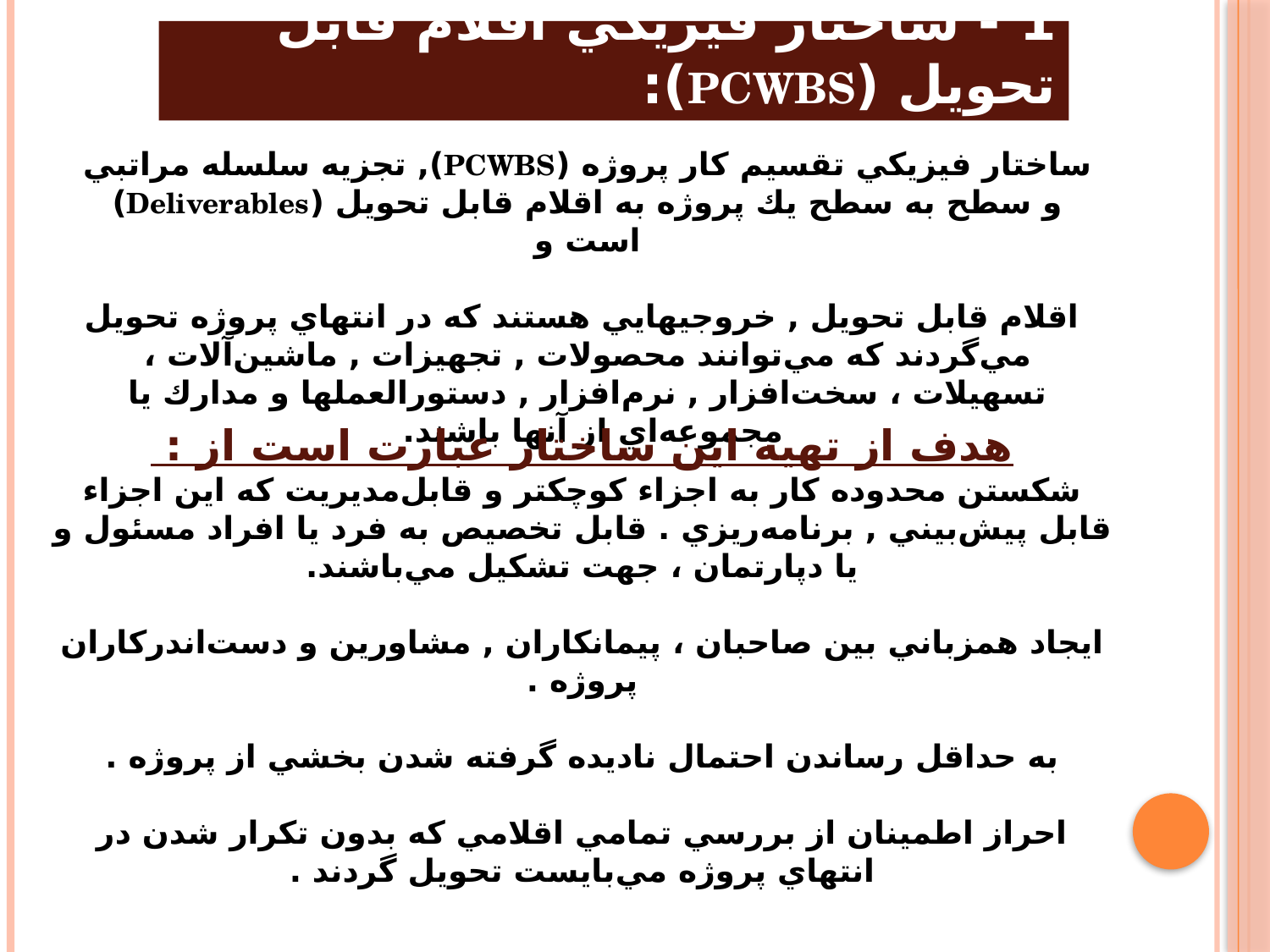

# 1 - ساختار فيزيكي اقلام قابل تحويل (PCWBS):
ساختار فيزيكي تقسيم كار پروژه (PCWBS), تجزيه سلسله مراتبي و سطح به سطح يك پروژه به اقلام قابل تحويل (Deliverables) است و

 اقلام قابل تحويل , خروجيهايي هستند كه در انتهاي پروژه تحويل مي‌گردند كه مي‌توانند محصولات , تجهيزات , ماشين‌آلات ، تسهيلات ، سخت‌افزار , نرم‌افزار , دستورالعملها و مدارك يا مجموعه‌اي از آنها باشند.

هدف از تهیه این ساختار عبارت است از :
شكستن محدوده كار به اجزاء كوچكتر و قابل‌مديريت كه اين اجزاء قابل پيش‌بيني , برنامه‌ريزي . قابل‌ تخصيص به فرد يا افراد مسئول و يا دپارتمان ، جهت تشكيل مي‌باشند.

ايجاد همزباني بين صاحبان ، پيمانكاران , مشاورين و دست‌اندركاران پروژه .

به حداقل رساندن احتمال ناديده گرفته شدن بخشي از پروژه .

احراز اطمينان از بررسي تمامي اقلامي كه بدون تكرار شدن در انتهاي پروژه مي‌بايست تحويل گردند .